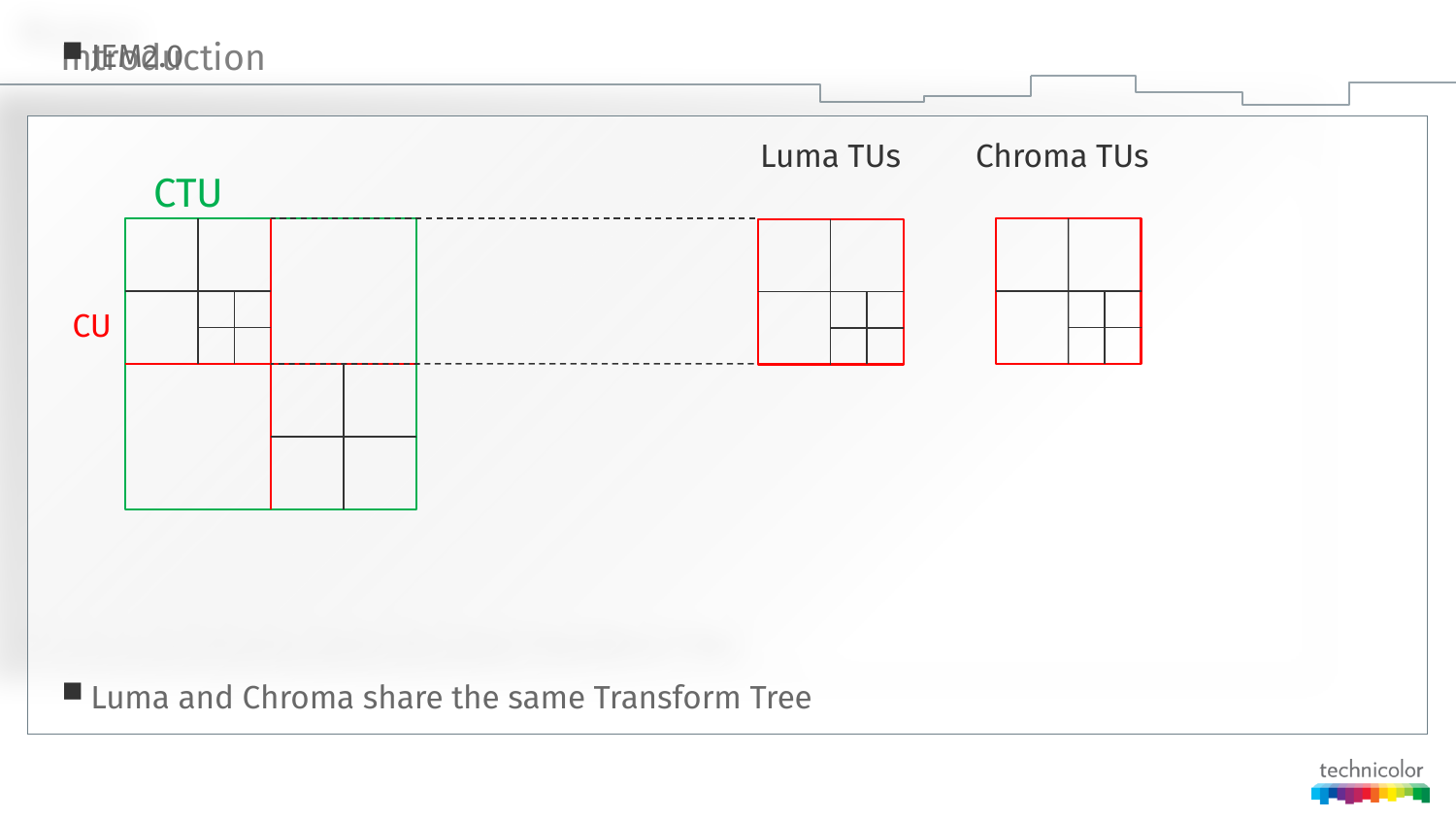

# Introduction

JEM2.0

Luma and Chroma share the same Transform Tree

Chroma TUs
Luma TUs
CTU

CU